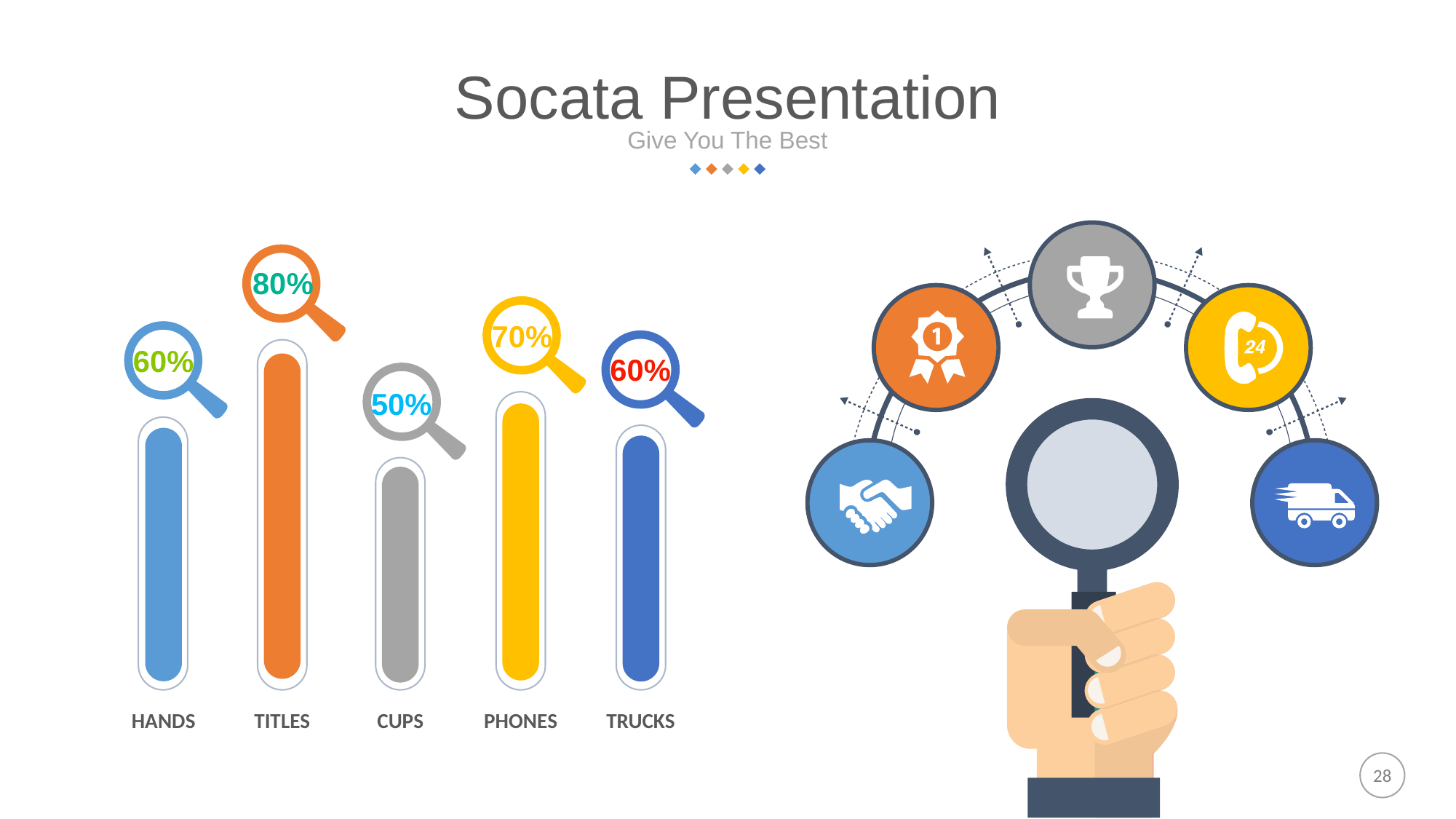

Socata Presentation
Give You The Best

80%

TITLES

70%

PHONES

60%

HANDS

60%

TRUCKS

50%

CUPS